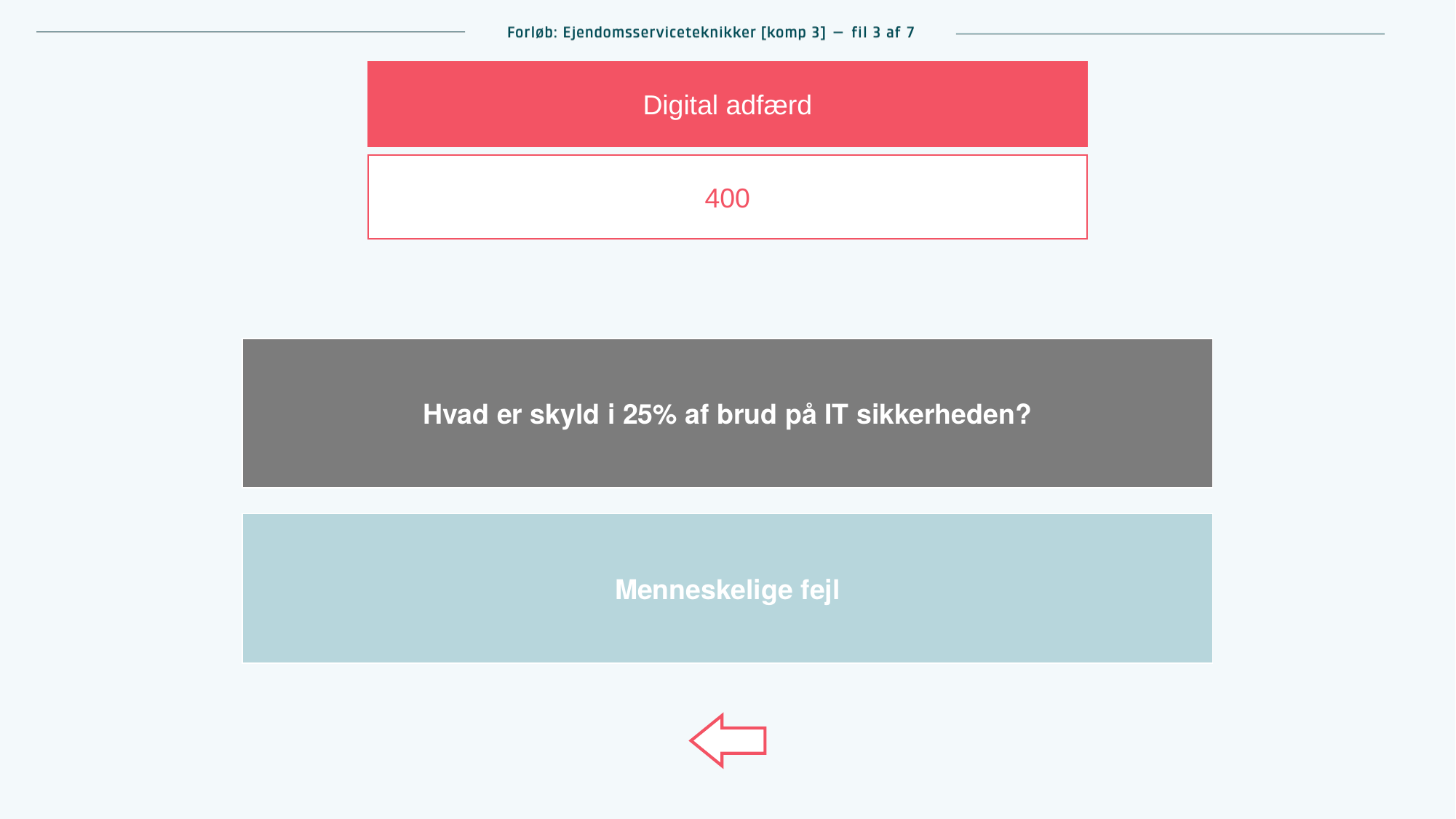

Digital adfærd

400
| Hvad er skyld i 25% af brud på IT sikkerheden? |
| --- |
| Menneskelige fejl |
| --- |

3